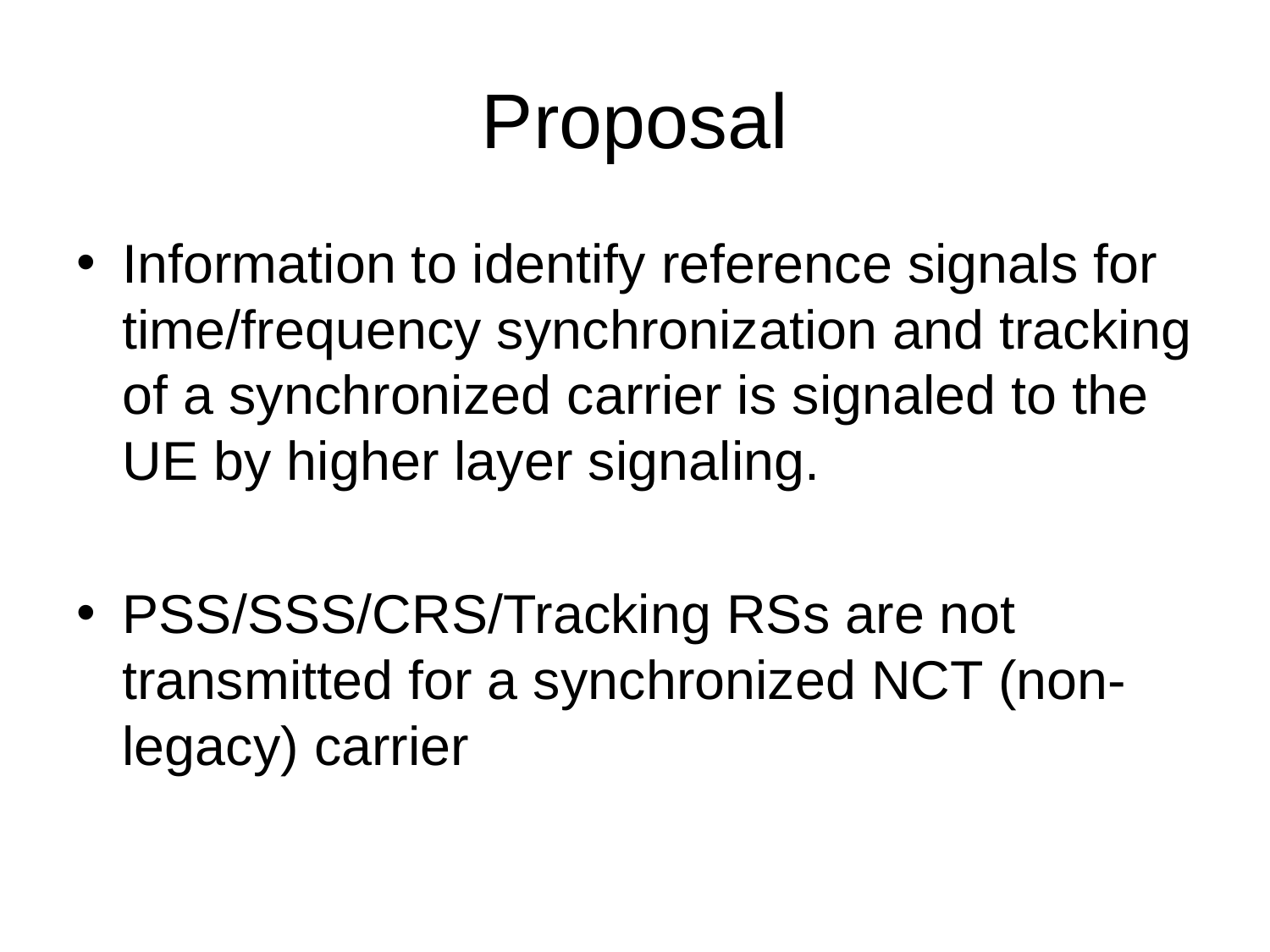

# Proposal
Information to identify reference signals for time/frequency synchronization and tracking of a synchronized carrier is signaled to the UE by higher layer signaling.

PSS/SSS/CRS/Tracking RSs are not transmitted for a synchronized NCT (non-legacy) carrier